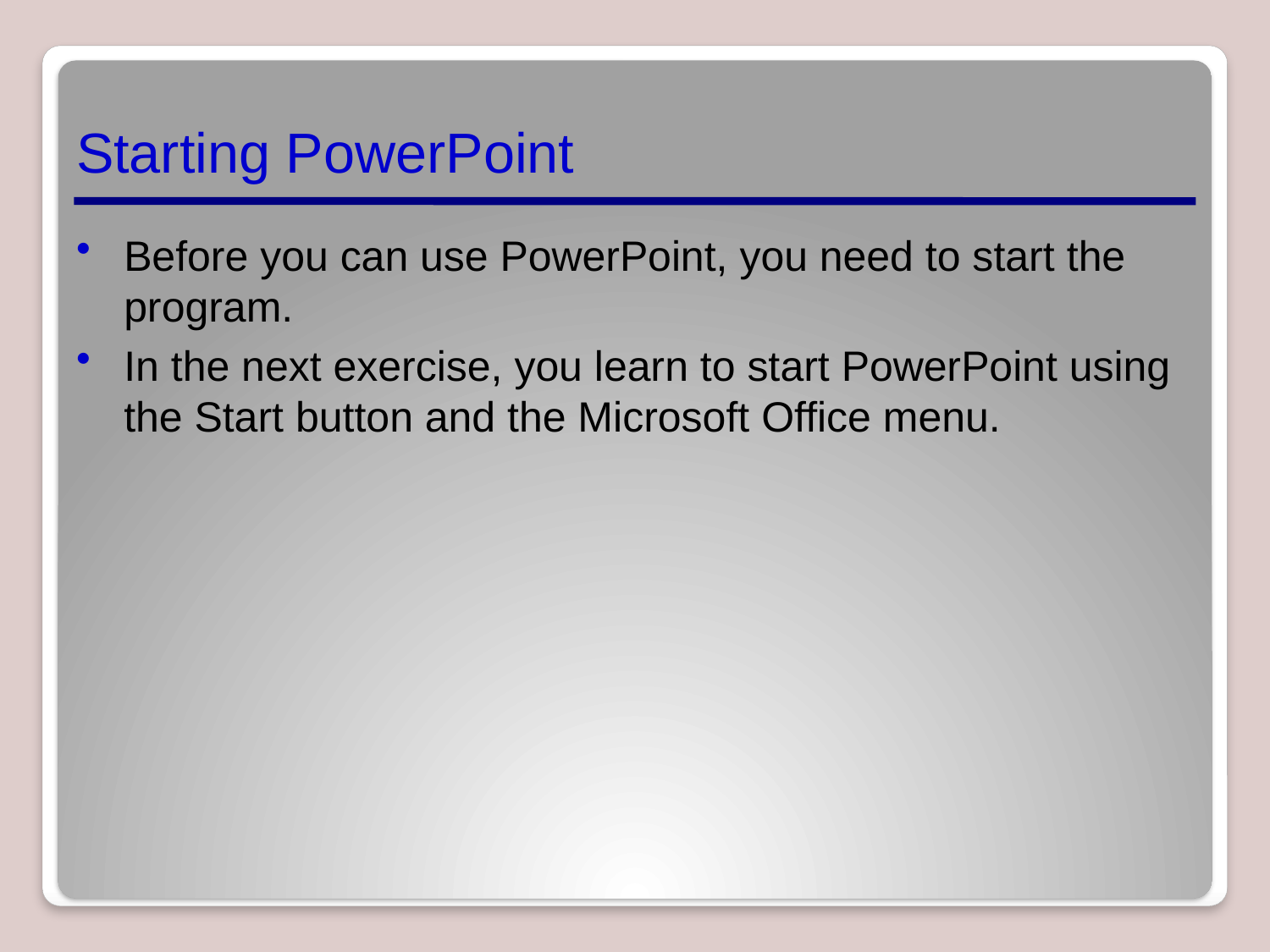

# Starting PowerPoint
Before you can use PowerPoint, you need to start the program.
In the next exercise, you learn to start PowerPoint using the Start button and the Microsoft Office menu.